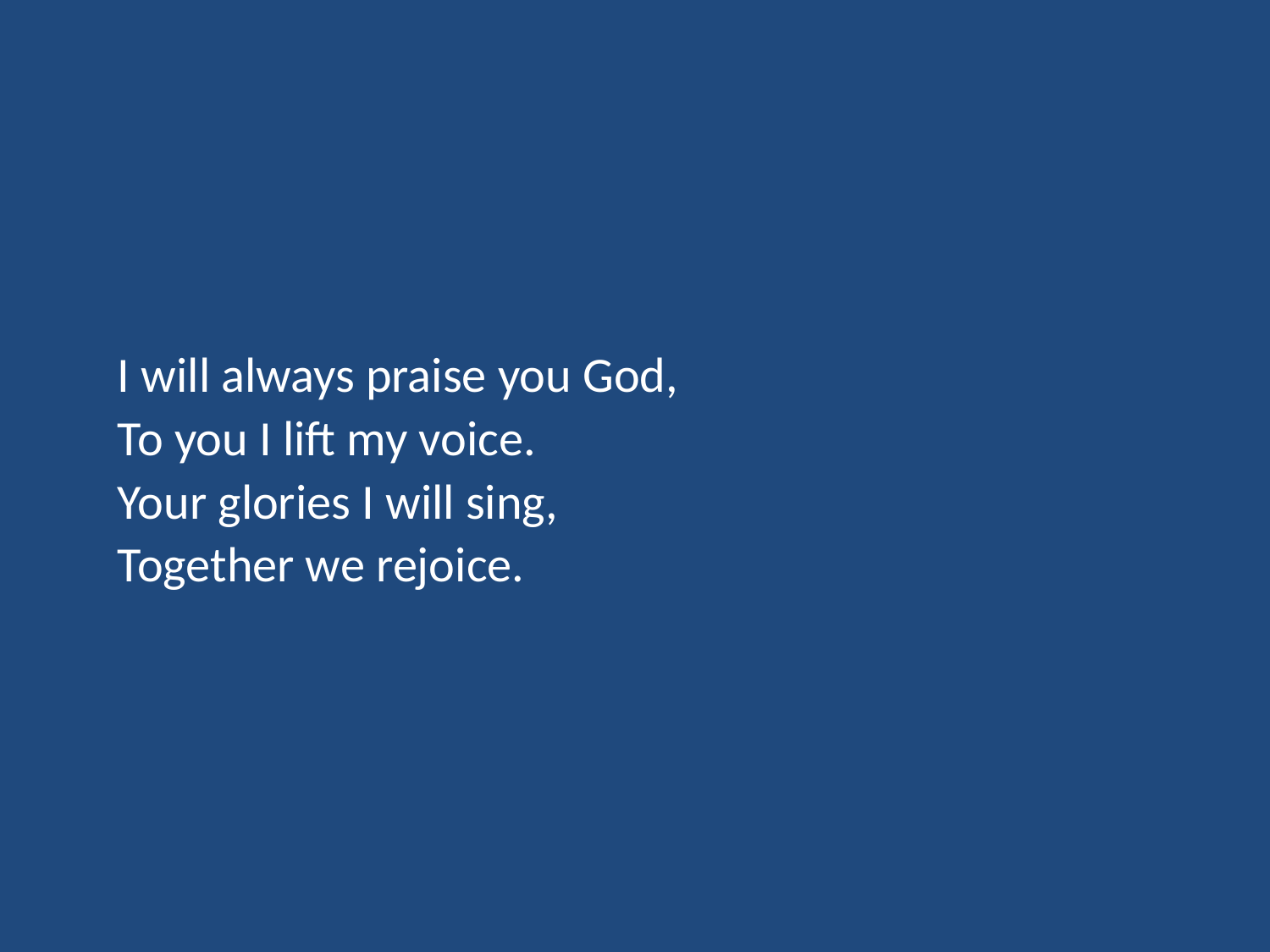

I will always praise you God,
To you I lift my voice.
Your glories I will sing,
Together we rejoice.